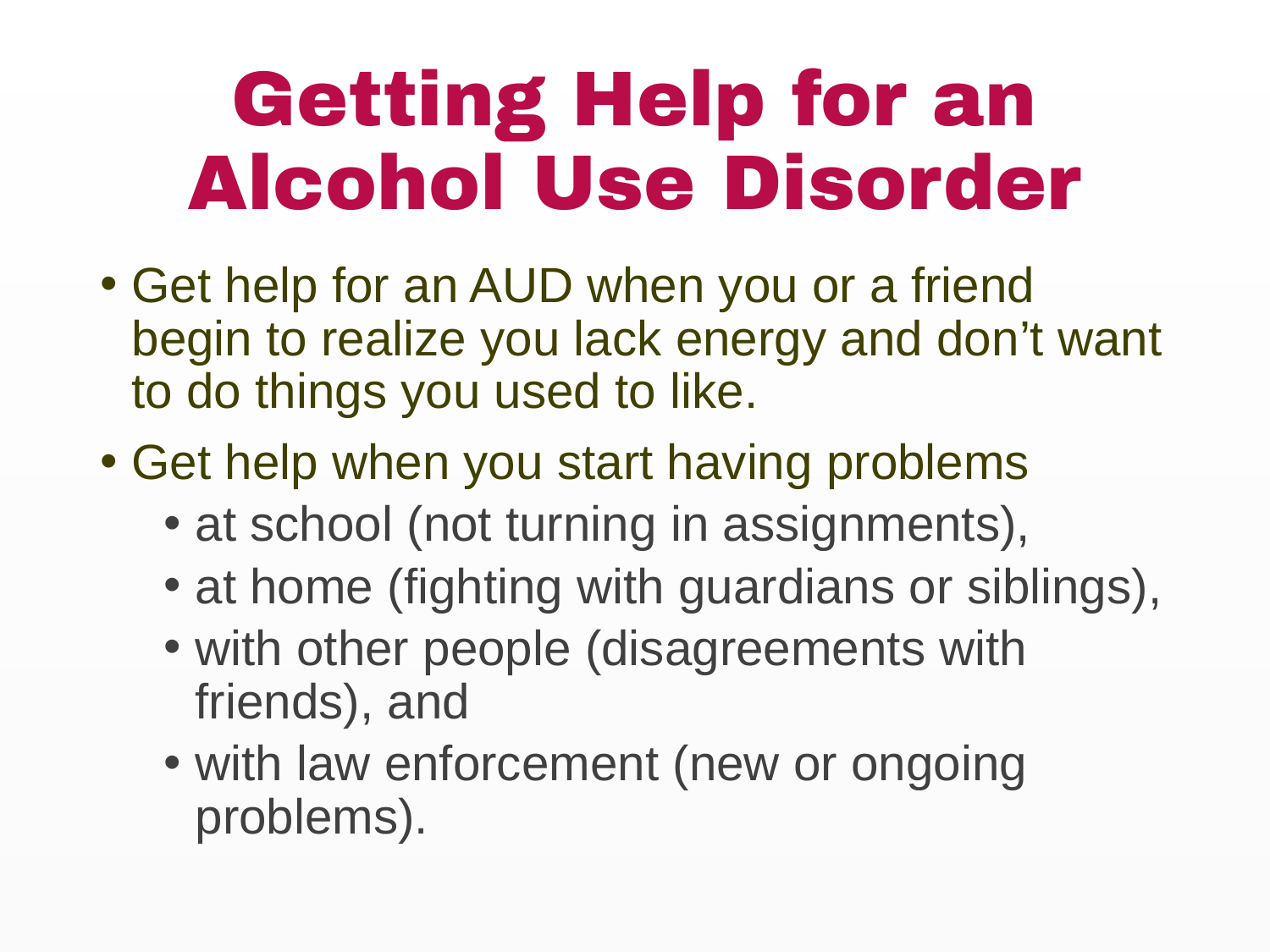

# Getting Help for an Alcohol Use Disorder
Get help for an AUD when you or a friend begin to realize you lack energy and don’t want to do things you used to like.
Get help when you start having problems
at school (not turning in assignments),
at home (fighting with guardians or siblings),
with other people (disagreements with friends), and
with law enforcement (new or ongoing problems).